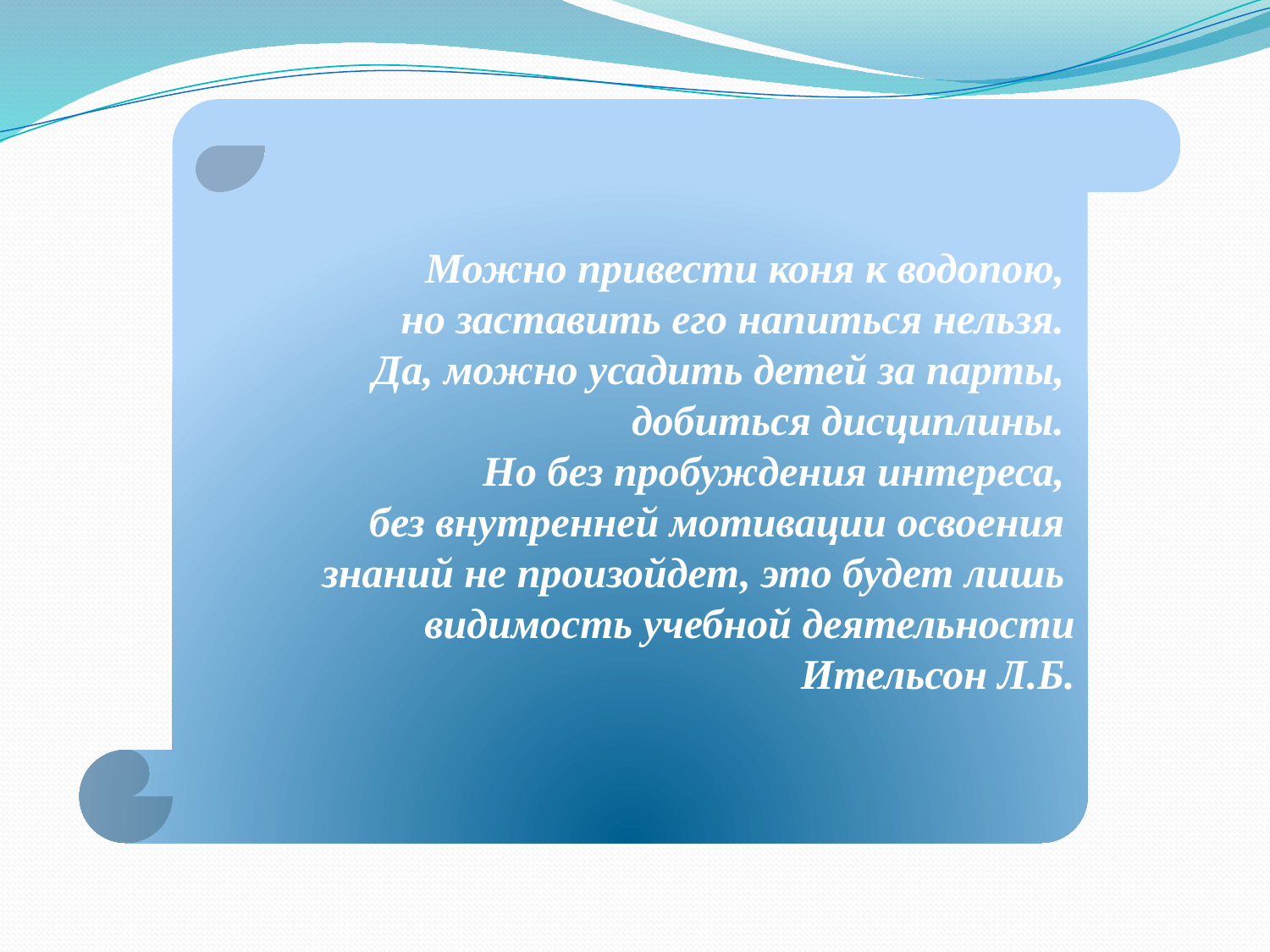

Можно привести коня к водопою,
но заставить его напиться нельзя.
Да, можно усадить детей за парты,
добиться дисциплины.
Но без пробуждения интереса,
без внутренней мотивации освоения
знаний не произойдет, это будет лишь
видимость учебной деятельности
Ительсон Л.Б.